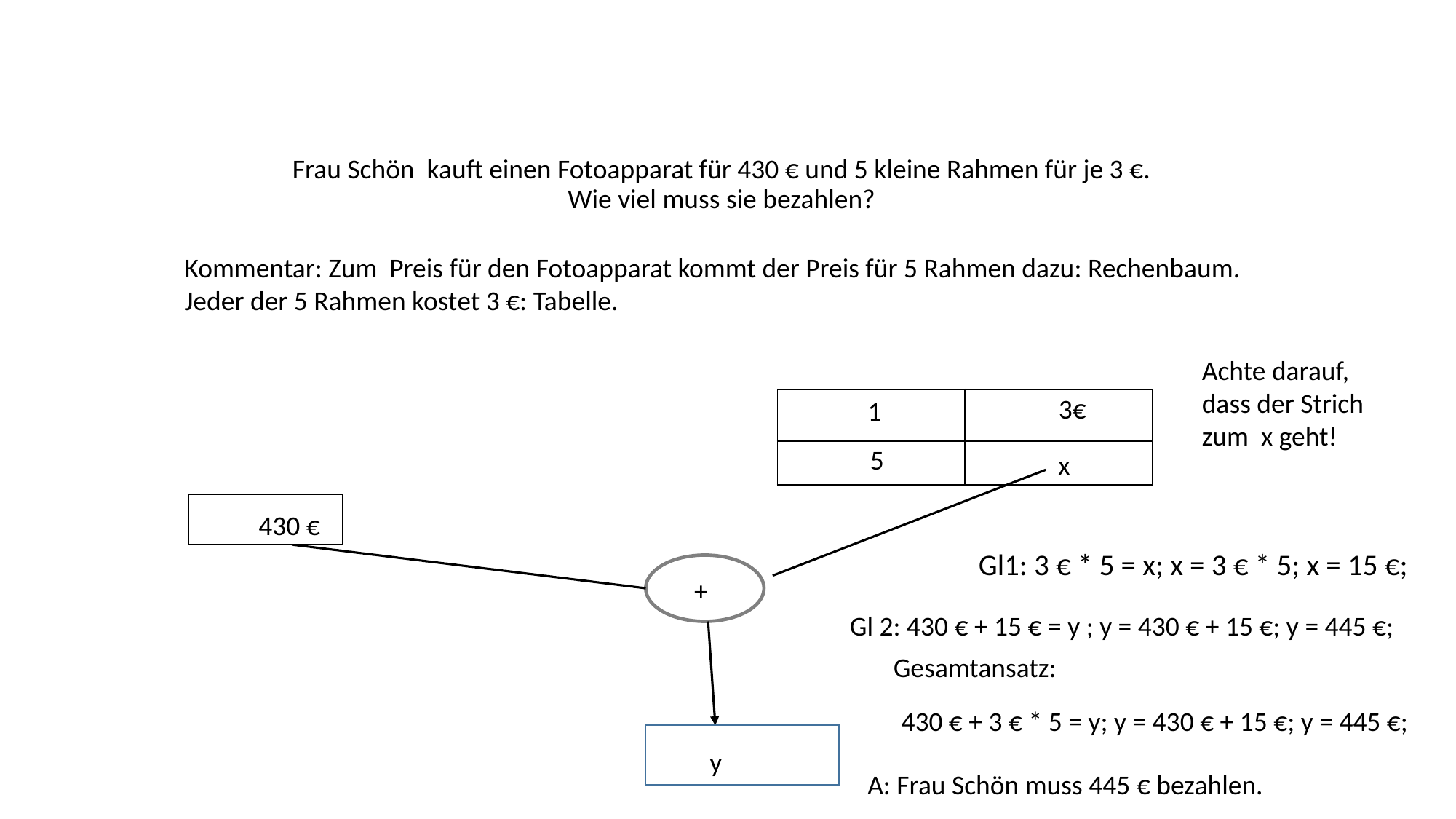

# Frau Schön  kauft einen Fotoapparat für 430 € und 5 kleine Rahmen für je 3 €. Wie viel muss sie bezahlen?
Kommentar: Zum  Preis für den Fotoapparat kommt der Preis für 5 Rahmen dazu: Rechenbaum.
Jeder der 5 Rahmen kostet 3 €: Tabelle.
Achte darauf, dass der Strich zum  x geht!
3€
1
|  |  |
| --- | --- |
|  |  |
5
x

430 €
Gl1: 3 € * 5 = x; x = 3 € * 5; x = 15 €;

+
Gl 2: 430 € + 15 € = y ; y = 430 € + 15 €; y = 445 €;
Gesamtansatz:
430 € + 3 € * 5 = y; y = 430 € + 15 €; y = 445 €;

y
A: Frau Schön muss 445 € bezahlen.